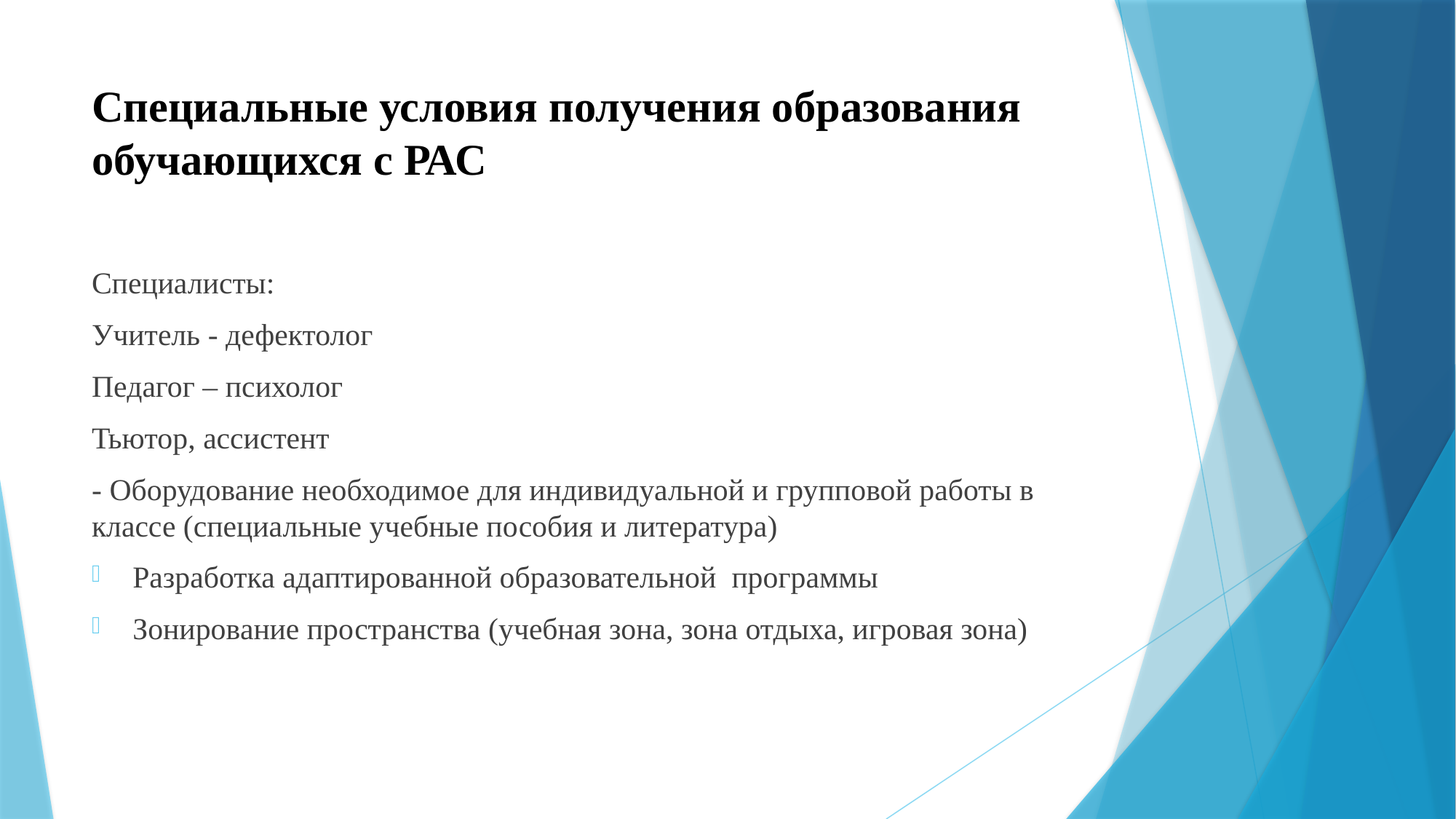

# Специальные условия получения образования обучающихся с РАС
Специалисты:
Учитель - дефектолог
Педагог – психолог
Тьютор, ассистент
- Оборудование необходимое для индивидуальной и групповой работы в классе (специальные учебные пособия и литература)
Разработка адаптированной образовательной  программы
Зонирование пространства (учебная зона, зона отдыха, игровая зона)